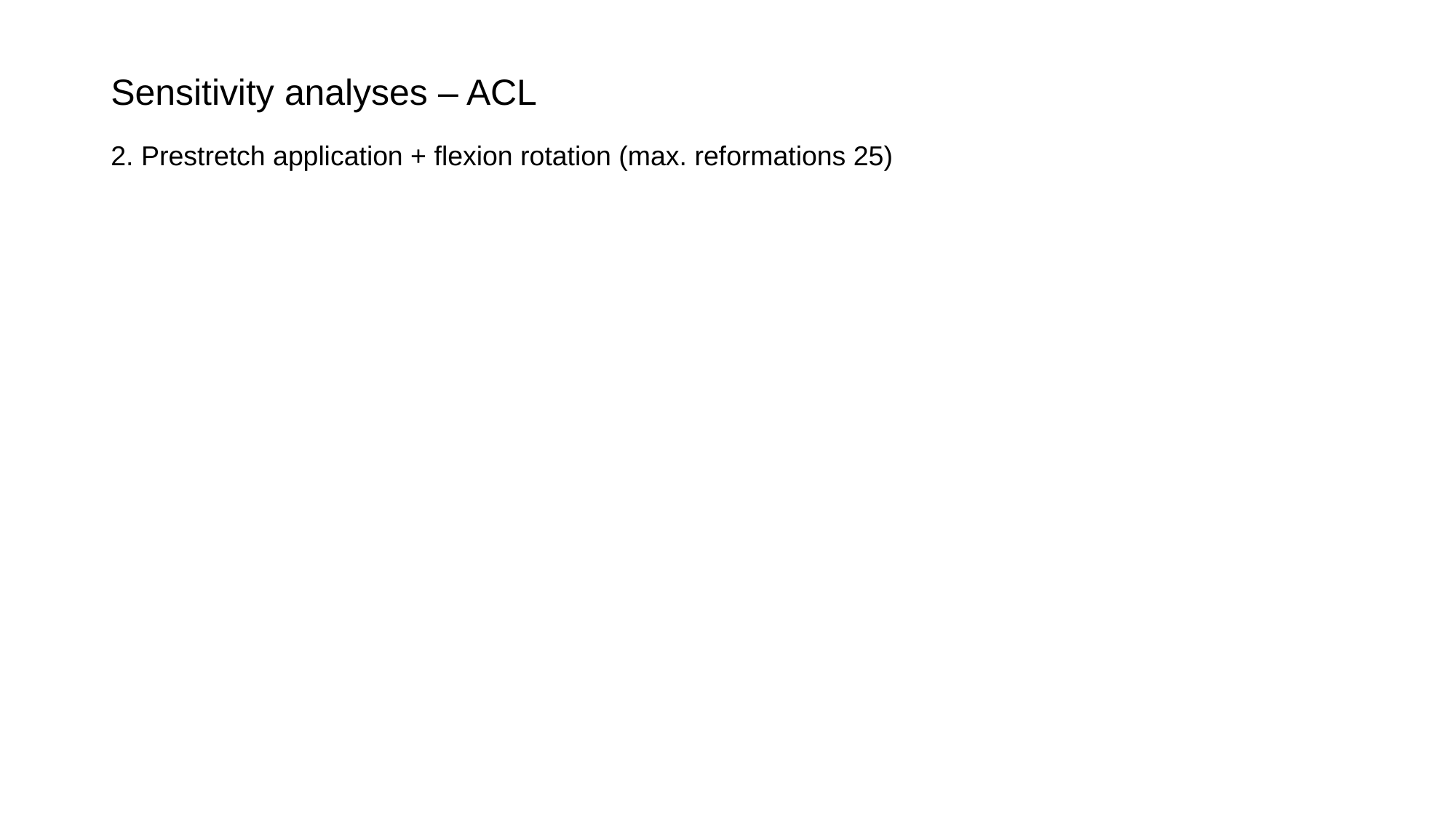

# Sensitivity analyses – ACL 2. Prestretch application + flexion rotation (max. reformations 25)